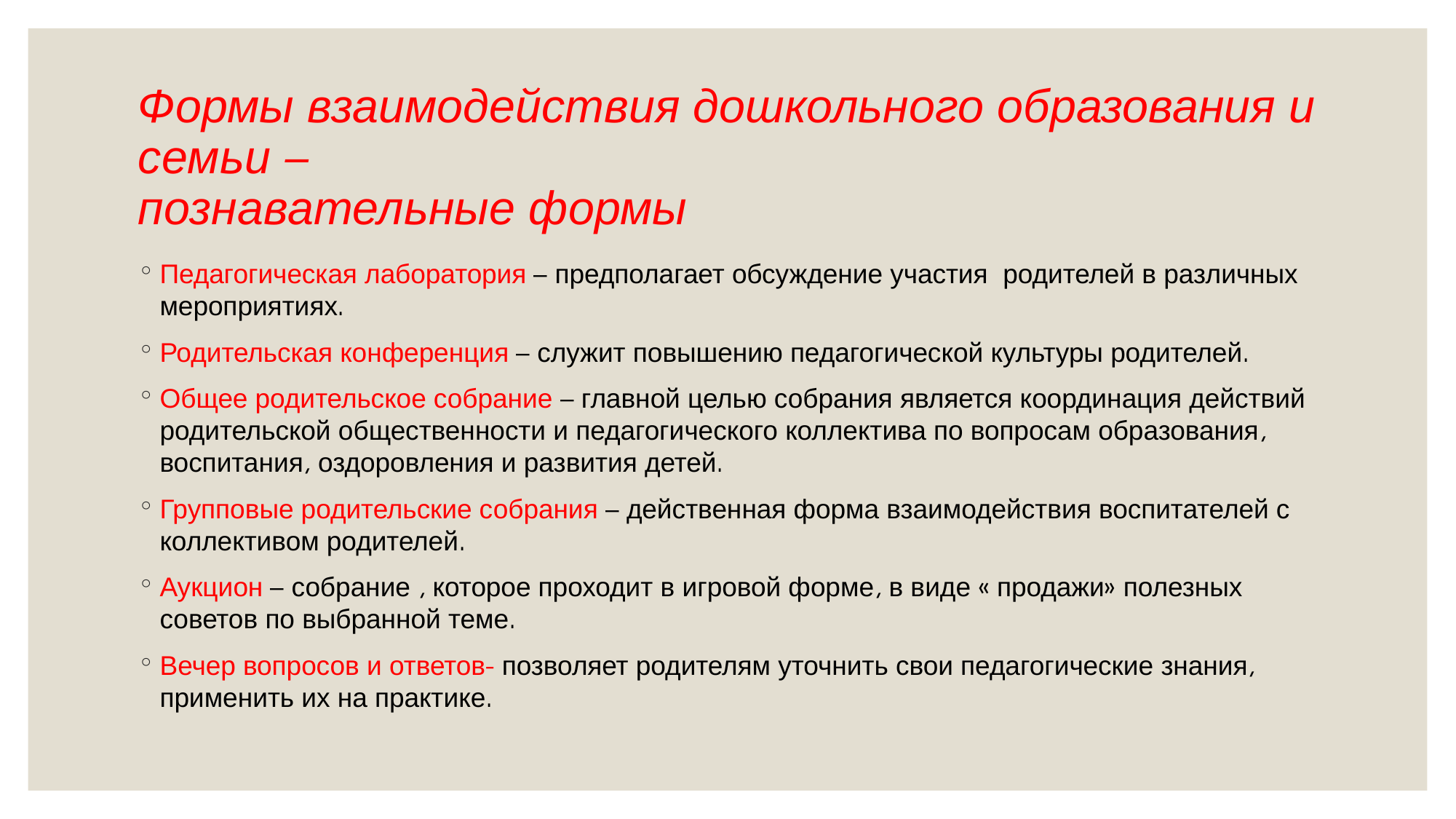

# Формы взаимодействия дошкольного образования и семьи – познавательные формы
Педагогическая лаборатория – предполагает обсуждение участия  родителей в различных мероприятиях.
Родительская конференция – служит повышению педагогической культуры родителей.
Общее родительское собрание – главной целью собрания является координация действий родительской общественности и педагогического коллектива по вопросам образования, воспитания, оздоровления и развития детей.
Групповые родительские собрания – действенная форма взаимодействия воспитателей с коллективом родителей.
Аукцион – собрание , которое проходит в игровой форме, в виде « продажи» полезных советов по выбранной теме.
Вечер вопросов и ответов- позволяет родителям уточнить свои педагогические знания, применить их на практике.